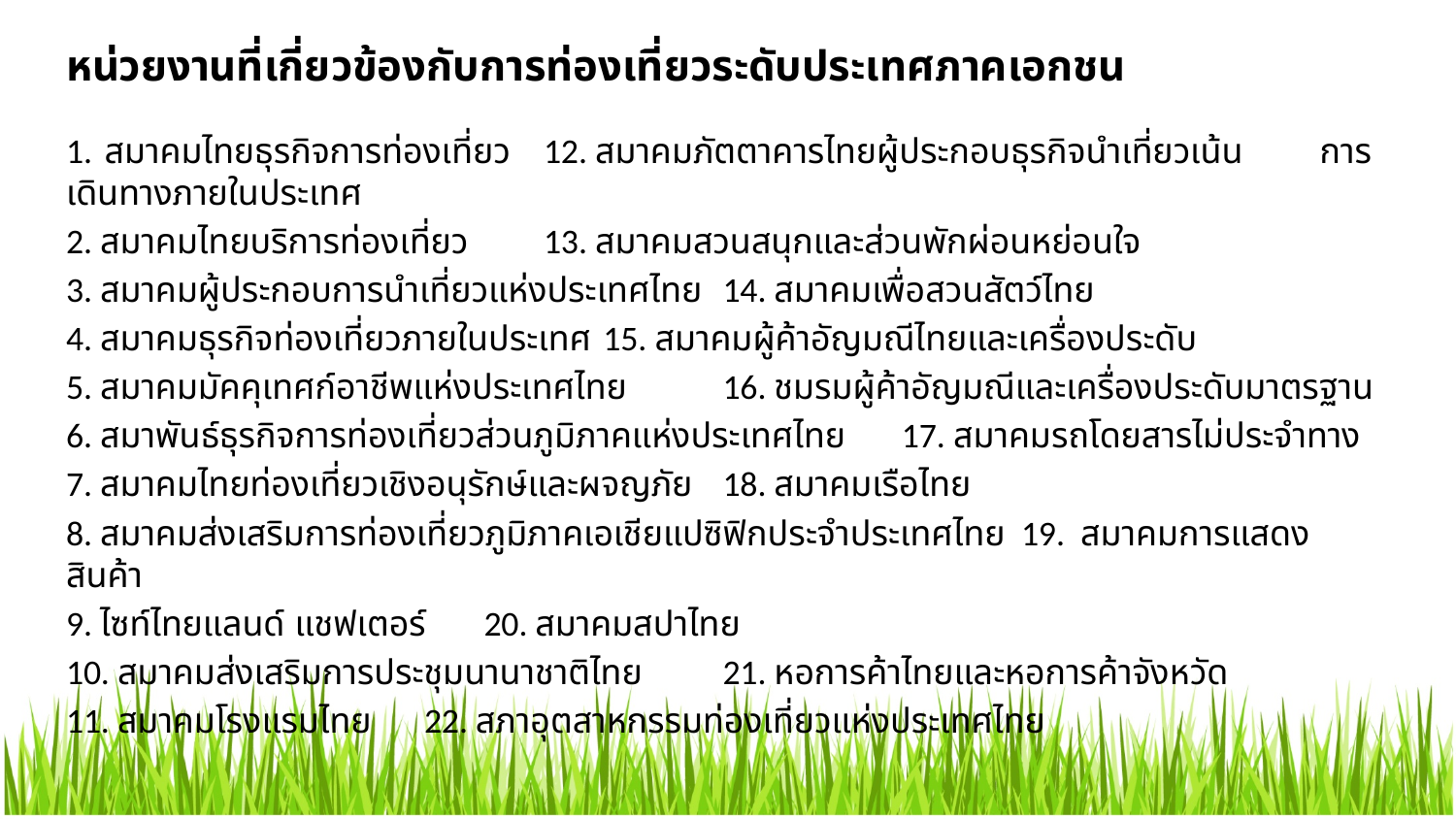

หน่วยงานที่เกี่ยวข้องกับการท่องเที่ยวระดับประเทศภาคเอกชน

1.  สมาคมไทยธุรกิจการท่องเที่ยว 			12. สมาคมภัตตาคารไทยผู้ประกอบธุรกิจนำเที่ยวเน้น					การเดินทางภายในประเทศ
2. สมาคมไทยบริการท่องเที่ยว		 	13. สมาคมสวนสนุกและส่วนพักผ่อนหย่อนใจ
3. สมาคมผู้ประกอบการนำเที่ยวแห่งประเทศไทย		14. สมาคมเพื่อสวนสัตว์ไทย
4. สมาคมธุรกิจท่องเที่ยวภายในประเทศ		15. สมาคมผู้ค้าอัญมณีไทยและเครื่องประดับ
5. สมาคมมัคคุเทศก์อาชีพแห่งประเทศไทย		16. ชมรมผู้ค้าอัญมณีและเครื่องประดับมาตรฐาน
6. สมาพันธ์ธุรกิจการท่องเที่ยวส่วนภูมิภาคแห่งประเทศไทย	17. สมาคมรถโดยสารไม่ประจำทาง
7. สมาคมไทยท่องเที่ยวเชิงอนุรักษ์และผจญภัย		18. สมาคมเรือไทย
8. สมาคมส่งเสริมการท่องเที่ยวภูมิภาคเอเชียแปซิฟิกประจำประเทศไทย	19.  สมาคมการแสดงสินค้า
9. ไซท์ไทยแลนด์ แชฟเตอร์				20. สมาคมสปาไทย
10. สมาคมส่งเสริมการประชุมนานาชาติไทย		21. หอการค้าไทยและหอการค้าจังหวัด
11. สมาคมโรงแรมไทย				22. สภาอุตสาหกรรมท่องเที่ยวแห่งประเทศไทย